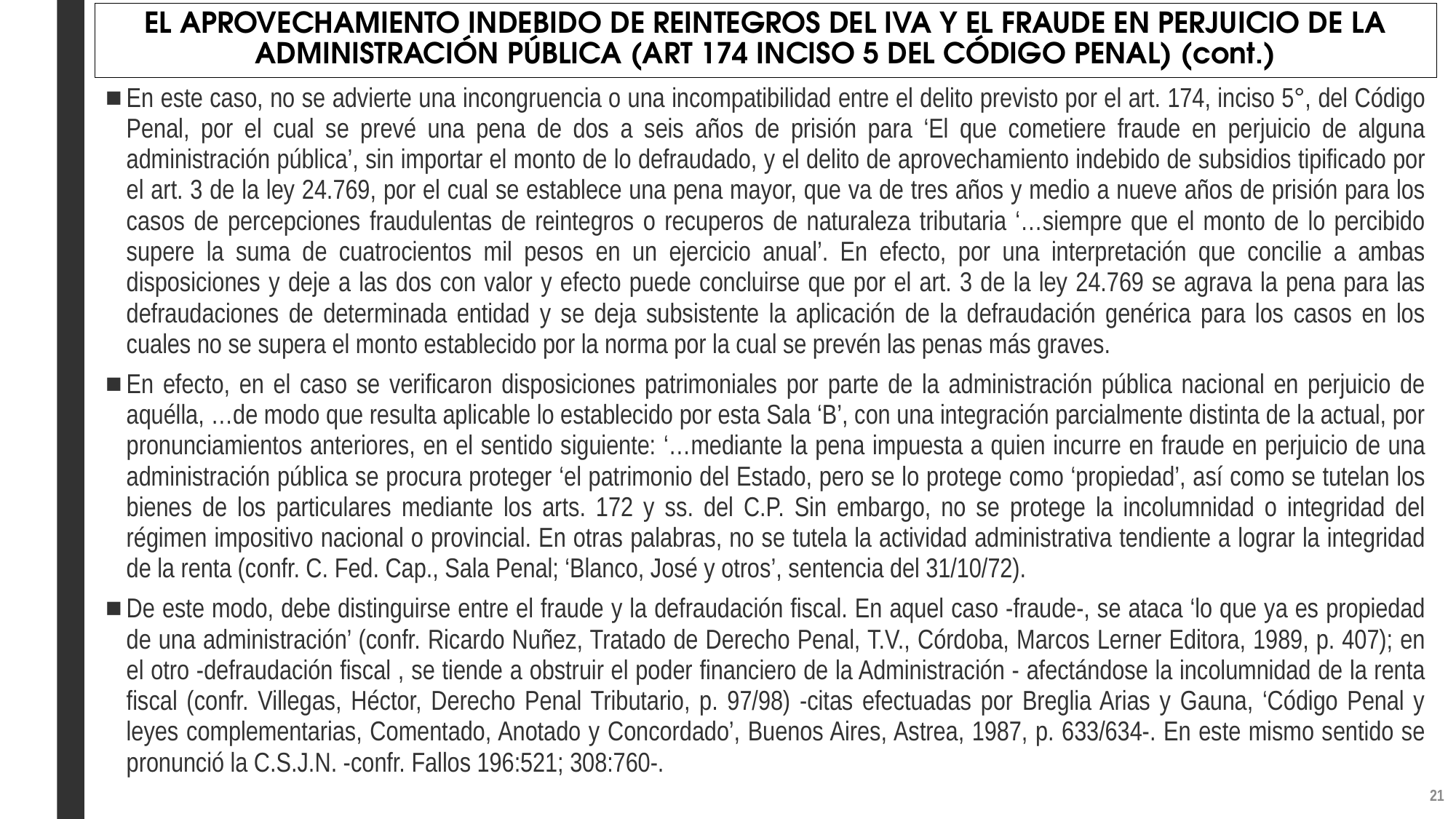

# EL APROVECHAMIENTO INDEBIDO DE REINTEGROS DEL IVA Y EL FRAUDE EN PERJUICIO DE LA ADMINISTRACIÓN PÚBLICA (ART 174 INCISO 5 DEL CÓDIGO PENAL) (cont.)
En este caso, no se advierte una incongruencia o una incompatibilidad entre el delito previsto por el art. 174, inciso 5°, del Código Penal, por el cual se prevé una pena de dos a seis años de prisión para ‘El que cometiere fraude en perjuicio de alguna administración pública’, sin importar el monto de lo defraudado, y el delito de aprovechamiento indebido de subsidios tipificado por el art. 3 de la ley 24.769, por el cual se establece una pena mayor, que va de tres años y medio a nueve años de prisión para los casos de percepciones fraudulentas de reintegros o recuperos de naturaleza tributaria ‘…siempre que el monto de lo percibido supere la suma de cuatrocientos mil pesos en un ejercicio anual’. En efecto, por una interpretación que concilie a ambas disposiciones y deje a las dos con valor y efecto puede concluirse que por el art. 3 de la ley 24.769 se agrava la pena para las defraudaciones de determinada entidad y se deja subsistente la aplicación de la defraudación genérica para los casos en los cuales no se supera el monto establecido por la norma por la cual se prevén las penas más graves.
En efecto, en el caso se verificaron disposiciones patrimoniales por parte de la administración pública nacional en perjuicio de aquélla, …de modo que resulta aplicable lo establecido por esta Sala ‘B’, con una integración parcialmente distinta de la actual, por pronunciamientos anteriores, en el sentido siguiente: ‘…mediante la pena impuesta a quien incurre en fraude en perjuicio de una administración pública se procura proteger ‘el patrimonio del Estado, pero se lo protege como ‘propiedad’, así como se tutelan los bienes de los particulares mediante los arts. 172 y ss. del C.P. Sin embargo, no se protege la incolumnidad o integridad del régimen impositivo nacional o provincial. En otras palabras, no se tutela la actividad administrativa tendiente a lograr la integridad de la renta (confr. C. Fed. Cap., Sala Penal; ‘Blanco, José y otros’, sentencia del 31/10/72).
De este modo, debe distinguirse entre el fraude y la defraudación fiscal. En aquel caso -fraude-, se ataca ‘lo que ya es propiedad de una administración’ (confr. Ricardo Nuñez, Tratado de Derecho Penal, T.V., Córdoba, Marcos Lerner Editora, 1989, p. 407); en el otro -defraudación fiscal , se tiende a obstruir el poder financiero de la Administración ‐ afectándose la incolumnidad de la renta fiscal (confr. Villegas, Héctor, Derecho Penal Tributario, p. 97/98) -citas efectuadas por Breglia Arias y Gauna, ‘Código Penal y leyes complementarias, Comentado, Anotado y Concordado’, Buenos Aires, Astrea, 1987, p. 633/634-. En este mismo sentido se pronunció la C.S.J.N. -confr. Fallos 196:521; 308:760-.
21